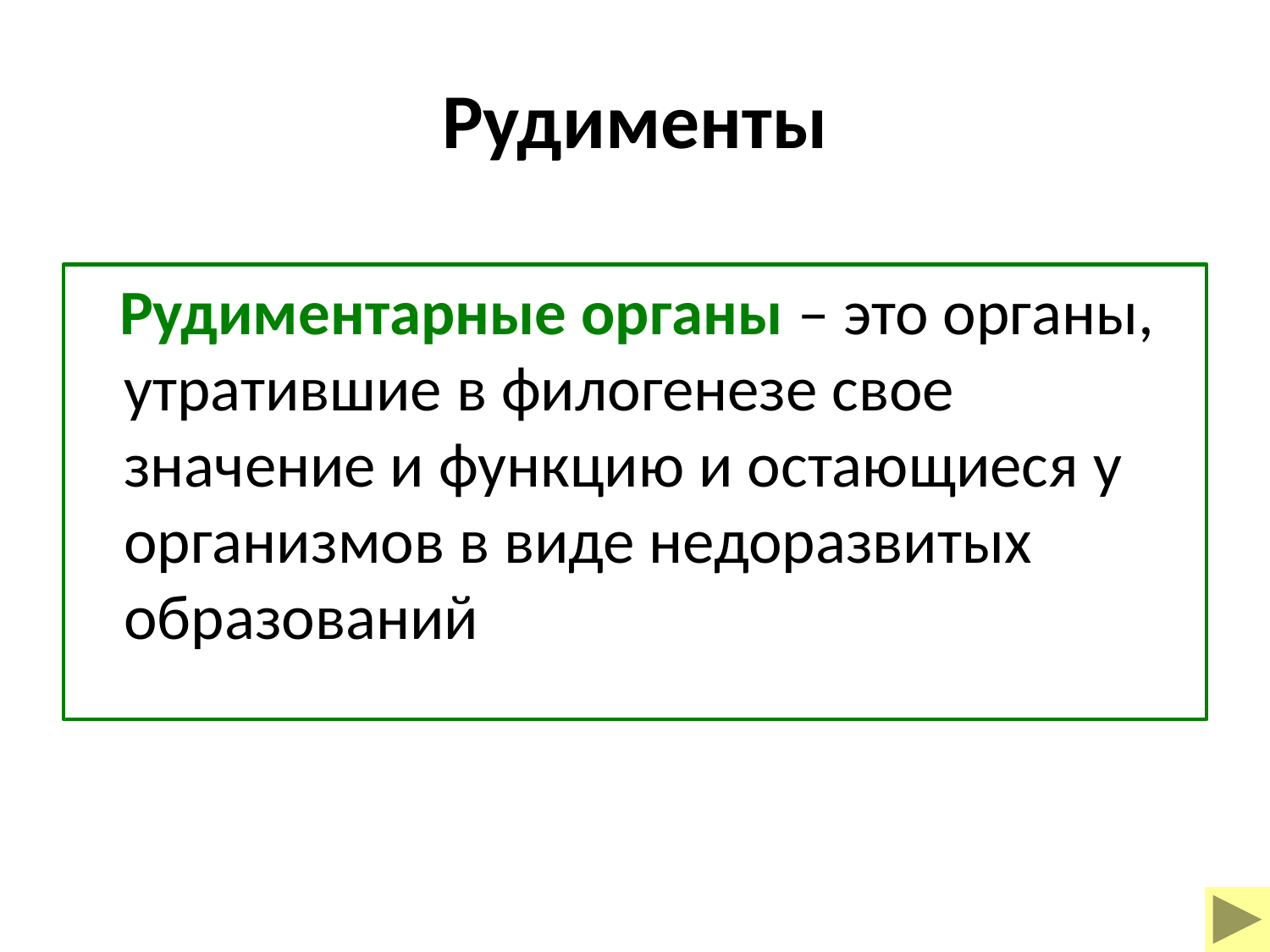

# Рудименты
   Рудиментарные органы – это органы, утратившие в филогенезе свое значение и функцию и остающиеся у организмов в виде недоразвитых образований